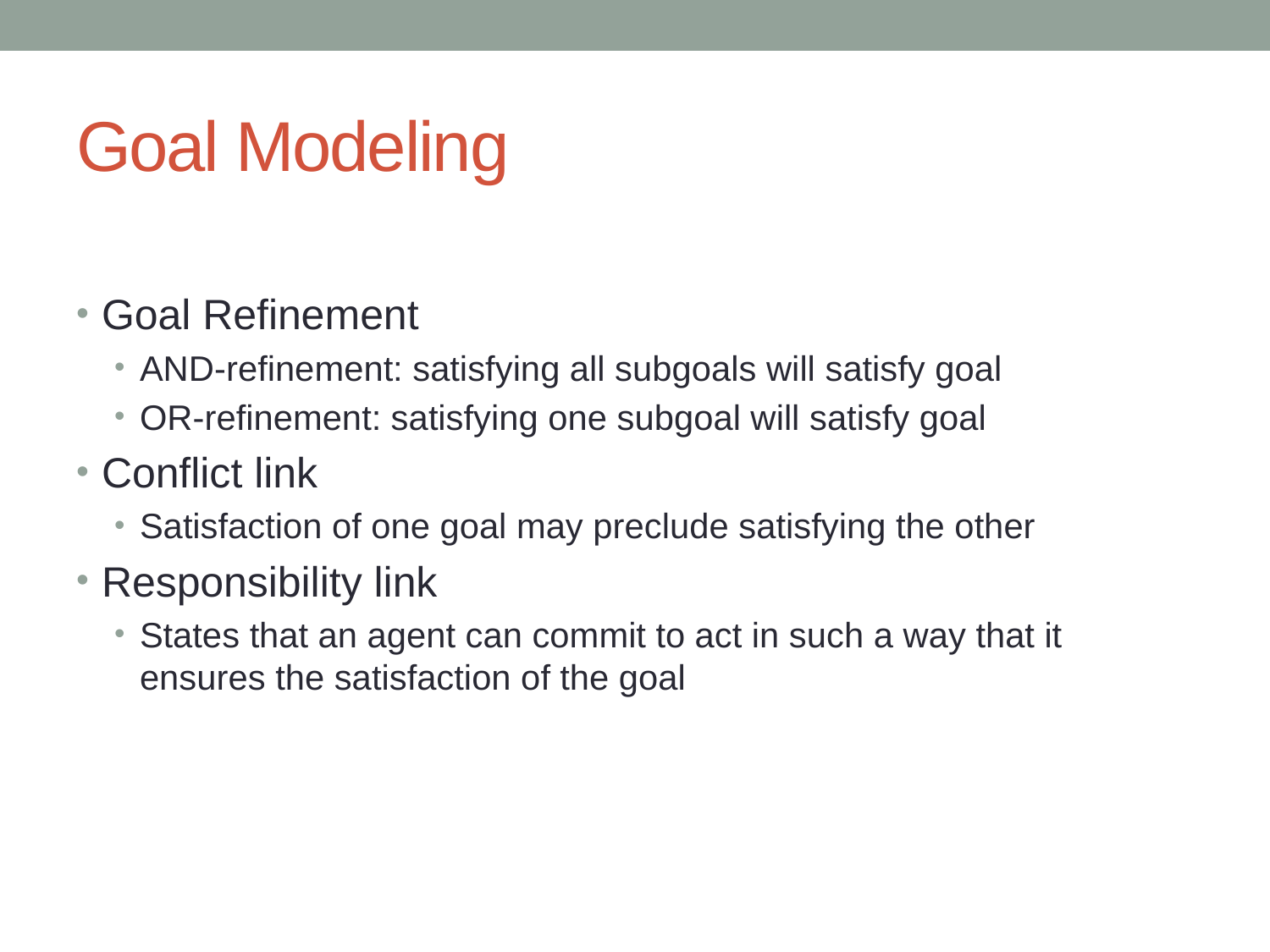

# Goal Modeling

Goal Refinement
AND-refinement: satisfying all subgoals will satisfy goal
OR-refinement: satisfying one subgoal will satisfy goal
Conflict link
Satisfaction of one goal may preclude satisfying the other
Responsibility link
States that an agent can commit to act in such a way that it ensures the satisfaction of the goal